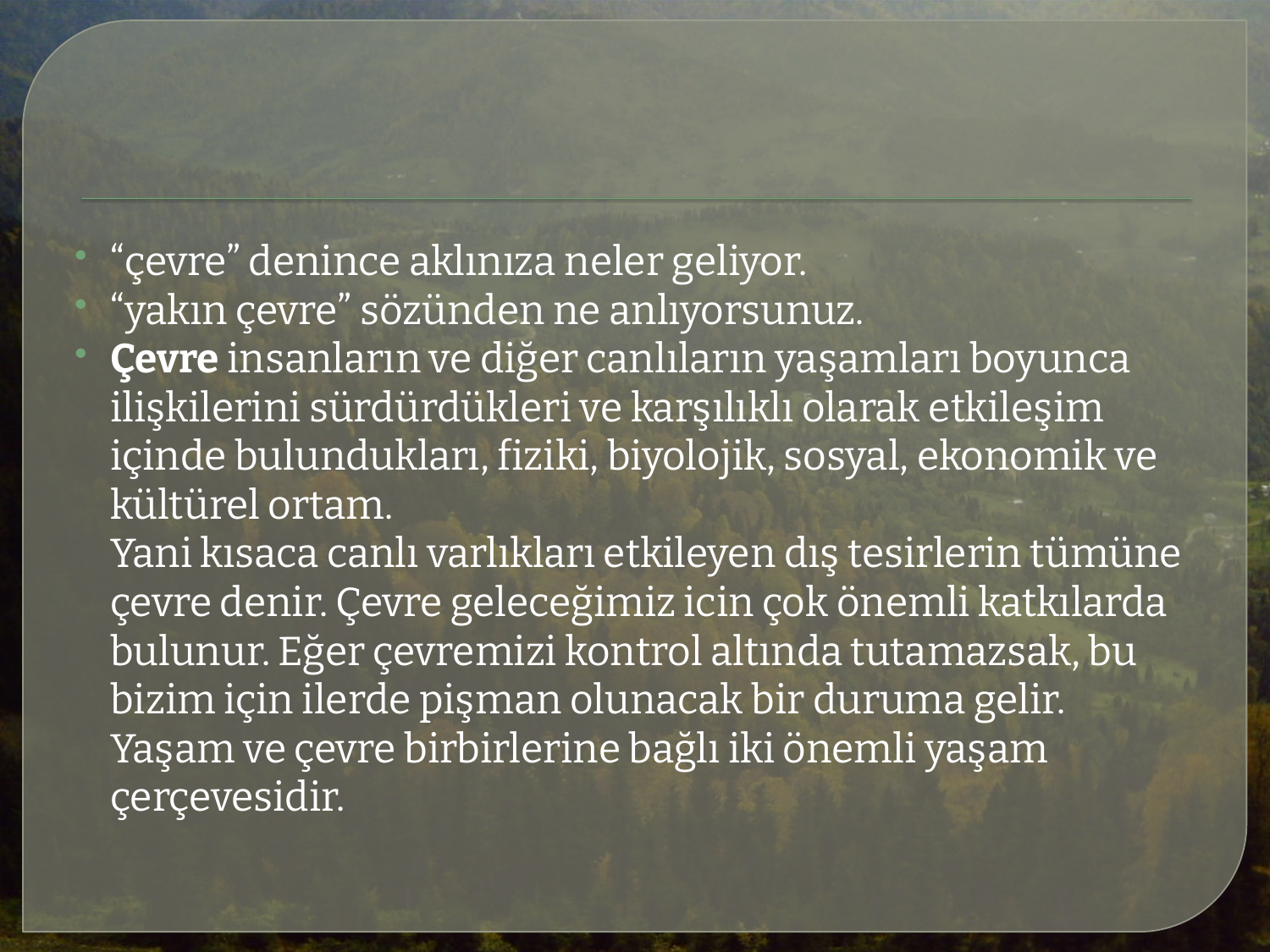

“çevre” denince aklınıza neler geliyor.
“yakın çevre” sözünden ne anlıyorsunuz.
Çevre insanların ve diğer canlıların yaşamları boyunca ilişkilerini sürdürdükleri ve karşılıklı olarak etkileşim içinde bulundukları, fiziki, biyolojik, sosyal, ekonomik ve kültürel ortam.
Yani kısaca canlı varlıkları etkileyen dış tesirlerin tümüne çevre denir. Çevre geleceğimiz icin çok önemli katkılarda bulunur. Eğer çevremizi kontrol altında tutamazsak, bu bizim için ilerde pişman olunacak bir duruma gelir.
Yaşam ve çevre birbirlerine bağlı iki önemli yaşam çerçevesidir.